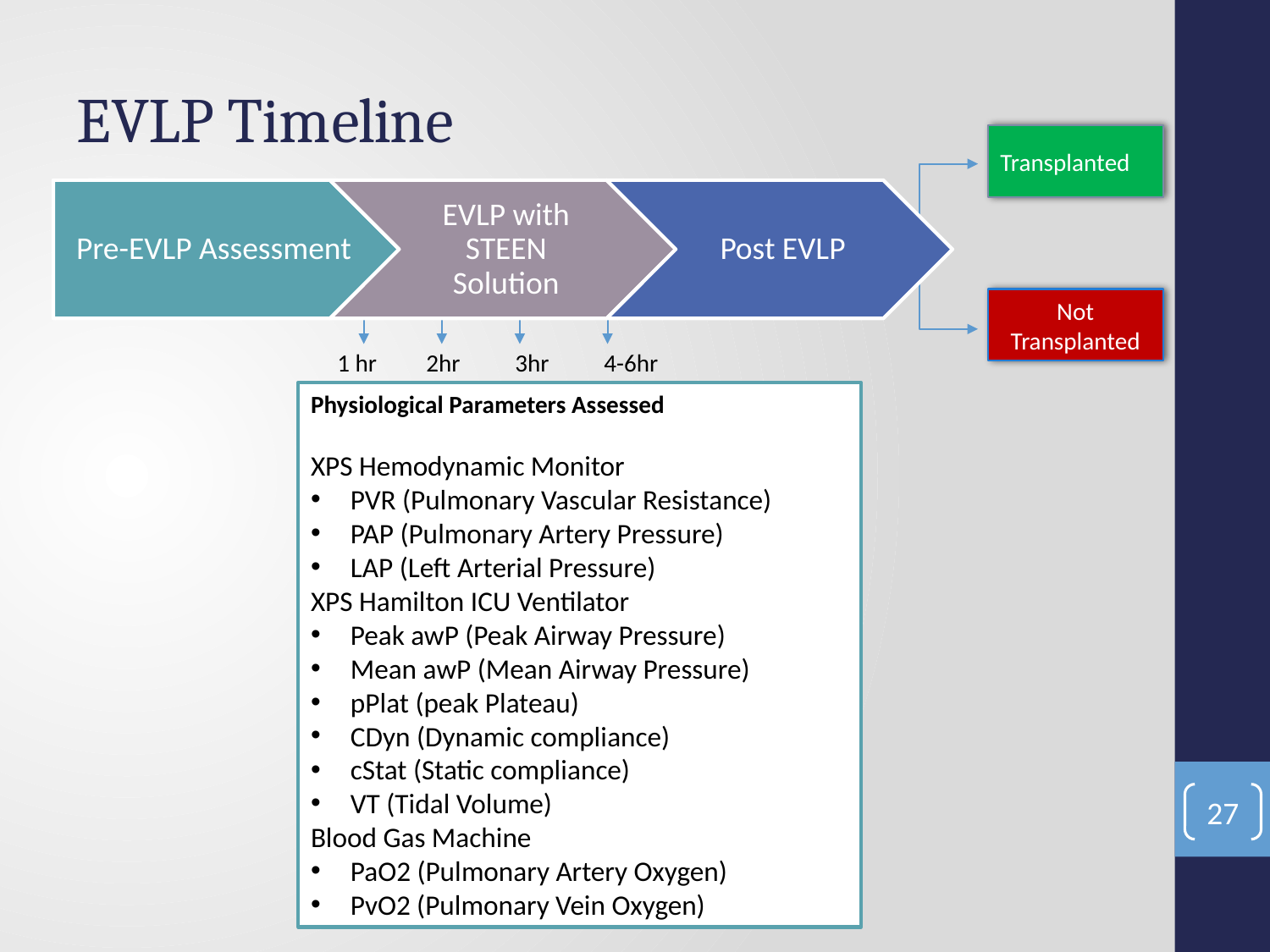

# EVLP Timeline

Transplanted

Not
Transplanted
1 hr         2hr          3hr          4-6hr
Physiological Parameters Assessed

XPS Hemodynamic Monitor
PVR (Pulmonary Vascular Resistance)
PAP (Pulmonary Artery Pressure)
LAP (Left Arterial Pressure)
XPS Hamilton ICU Ventilator
Peak awP (Peak Airway Pressure)
Mean awP (Mean Airway Pressure)
pPlat (peak Plateau)
CDyn (Dynamic compliance)
cStat (Static compliance)
VT (Tidal Volume)
Blood Gas Machine
PaO2 (Pulmonary Artery Oxygen)
PvO2 (Pulmonary Vein Oxygen)
Pre-EVLP Assessment
EVLP with STEEN Solution
Post EVLP
27